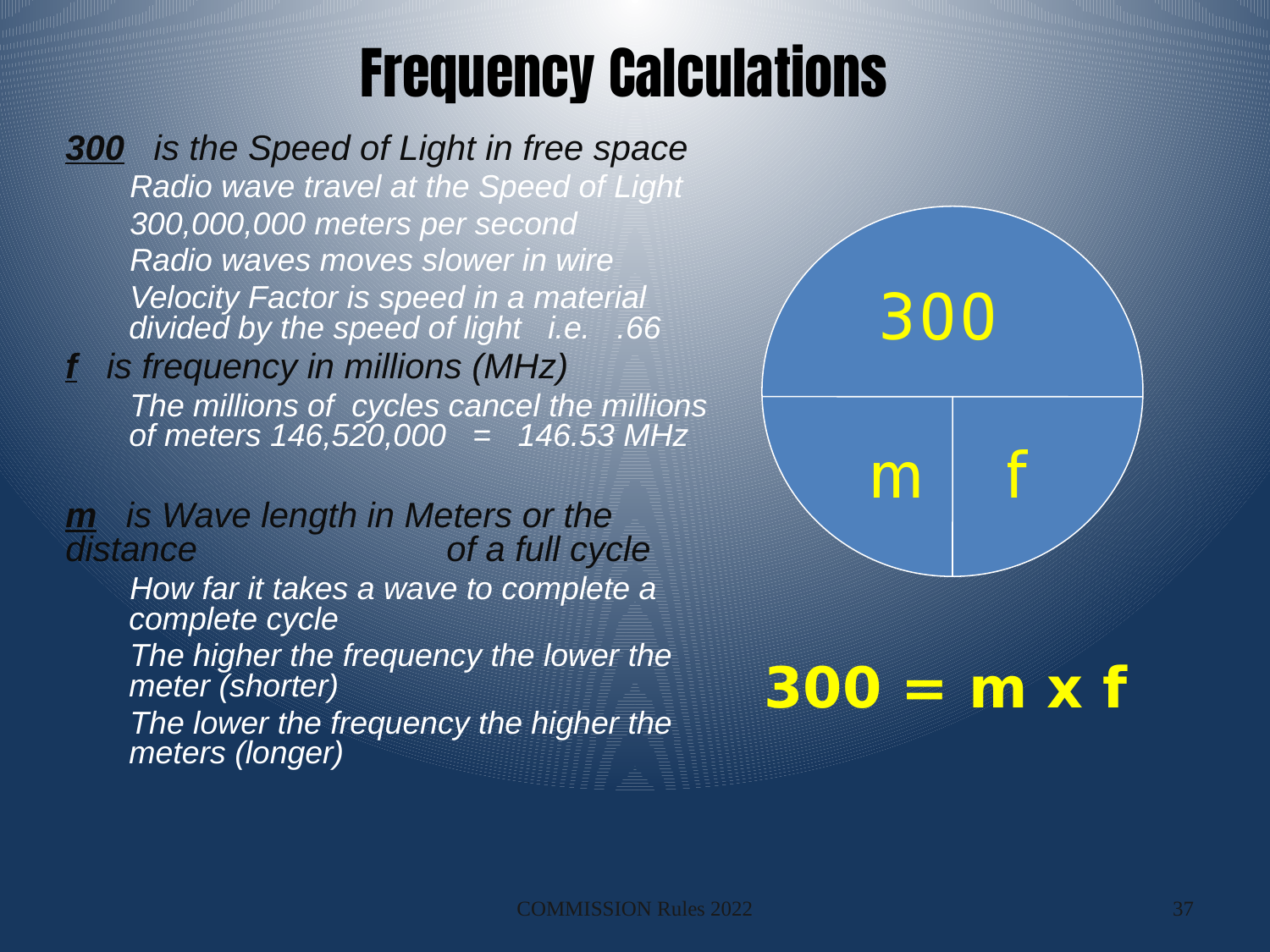

# Frequency Calculations
300   is the Speed of Light in free space
Radio wave travel at the Speed of Light
300,000,000 meters per second
Radio waves moves slower in wire
Velocity Factor is speed in a material divided by the speed of light   i.e.   .66
f   is frequency in millions (MHz)
The millions of  cycles cancel the millions of meters 146,520,000   =   146.53 MHz

m   is Wave length in Meters or the distance                     	of a full cycle
How far it takes a wave to complete a complete cycle
The higher the frequency the lower the meter (shorter)
The lower the frequency the higher the meters (longer)

300
m
f
300 = m x f
COMMISSION Rules 2022
37